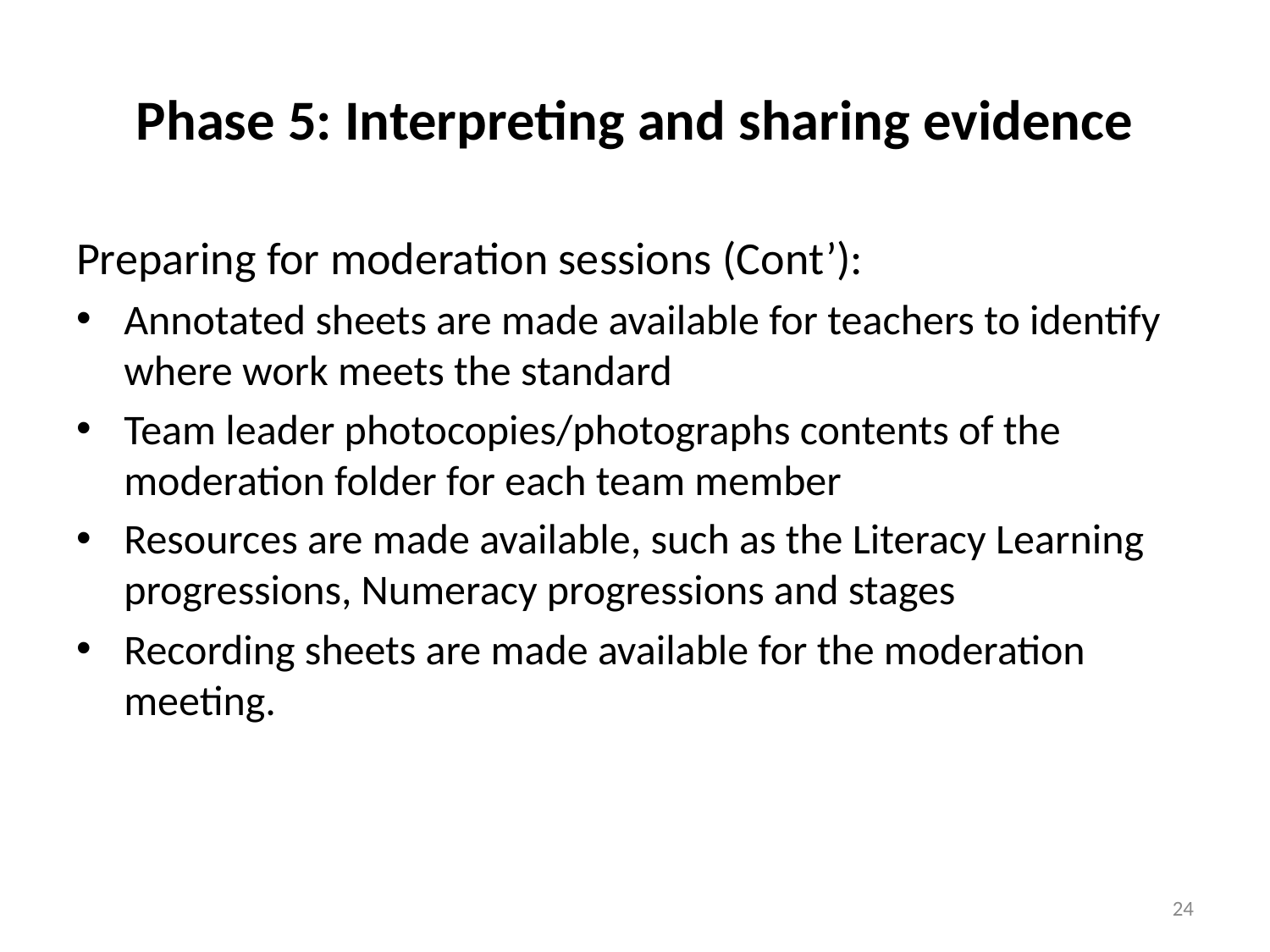

Preparing for moderation sessions (Cont’):
Annotated sheets are made available for teachers to identify where work meets the standard
Team leader photocopies/photographs contents of the moderation folder for each team member
Resources are made available, such as the Literacy Learning progressions, Numeracy progressions and stages
Recording sheets are made available for the moderation meeting.

Phase 5: Interpreting and sharing evidence
24